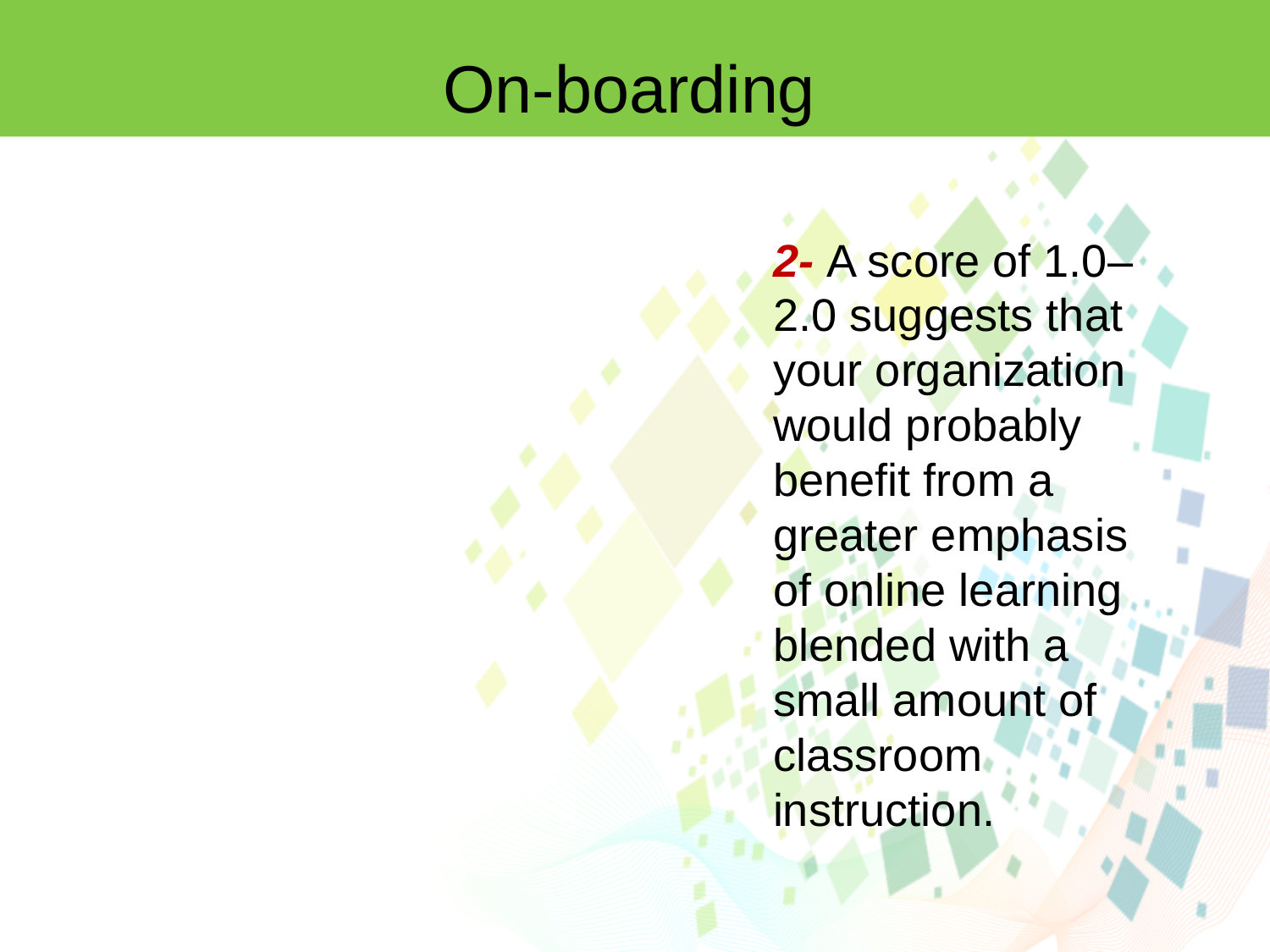

On-boarding
2- A score of 1.0–2.0 suggests that your organization would probably benefit from a
greater emphasis of online learning blended with a small amount of classroom instruction.